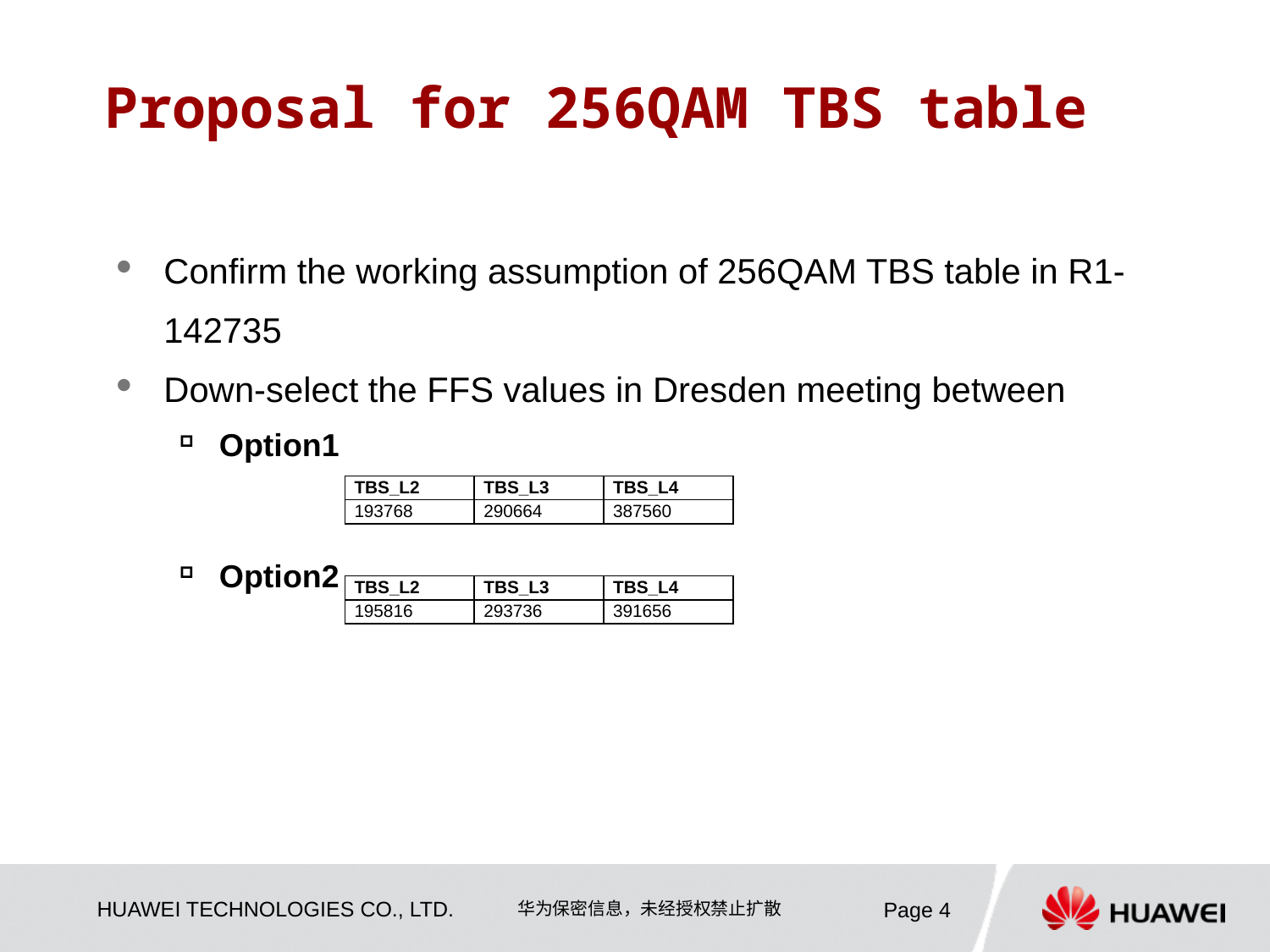

# Proposal for 256QAM TBS table
Confirm the working assumption of 256QAM TBS table in R1-142735
Down-select the FFS values in Dresden meeting between
Option1

Option2

| TBS\_L2 | TBS\_L3 | TBS\_L4 |
| --- | --- | --- |
| 193768 | 290664 | 387560 |
| TBS\_L2 | TBS\_L3 | TBS\_L4 |
| --- | --- | --- |
| 195816 | 293736 | 391656 |